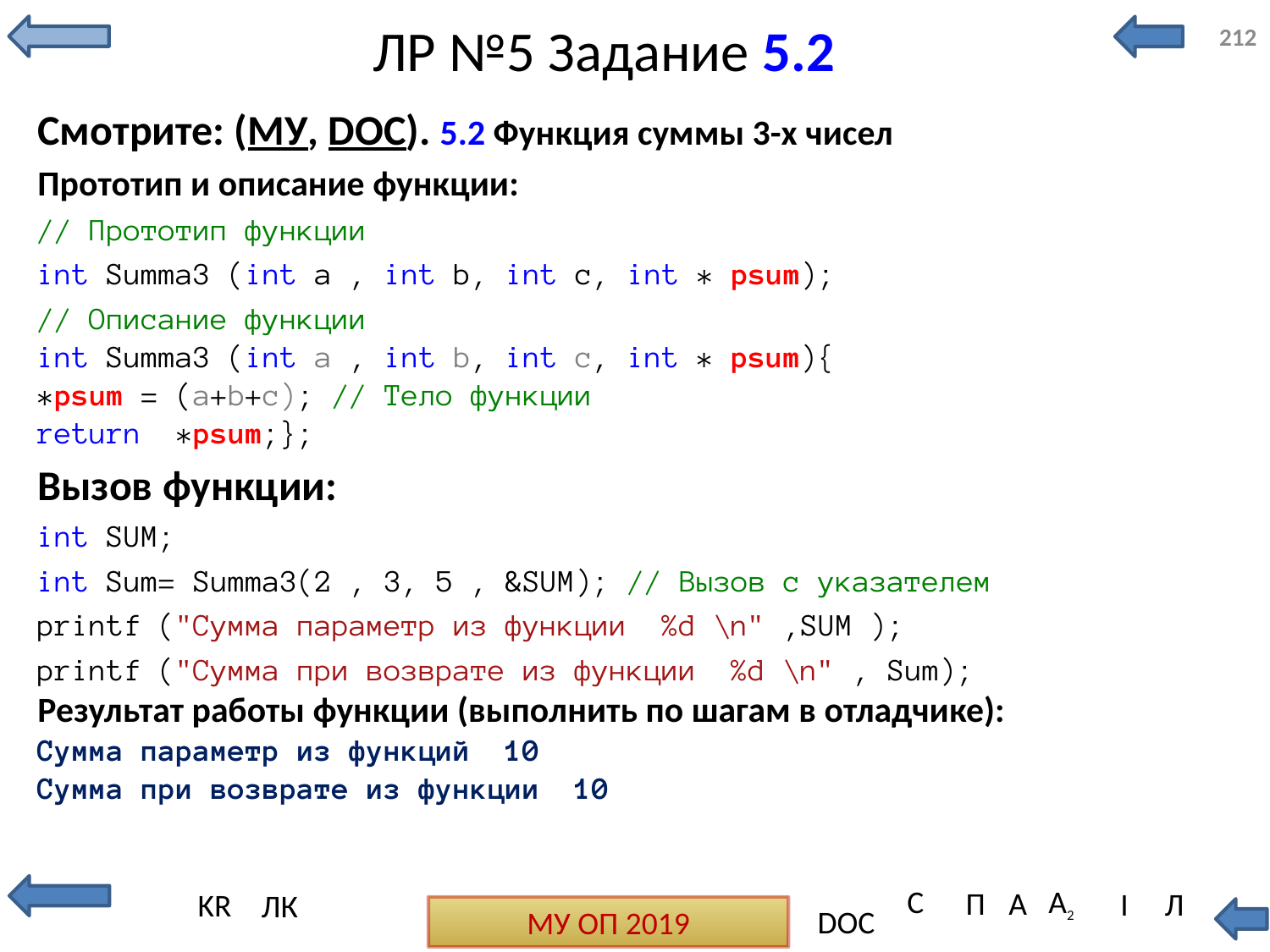

# ЛР №5 Задание 5.2
212
Смотрите: (МУ, DOC). 5.2 Функция суммы 3-х чисел
Прототип и описание функции:
// Прототип функции
int Summa3 (int a , int b, int c, int * psum);
// Описание функции
int Summa3 (int a , int b, int c, int * psum){
*psum = (a+b+c); // Тело функции
return  *psum;};
Вызов функции:
int SUM;
int Sum= Summa3(2 , 3, 5 , &SUM); // Вызов с указателем
printf ("Сумма параметр из функции  %d \n" ,SUM );
printf ("Сумма при возврате из функции  %d \n" , Sum);
Результат работы функции (выполнить по шагам в отладчике):
Сумма параметр из функций  10
Сумма при возврате из функции  10